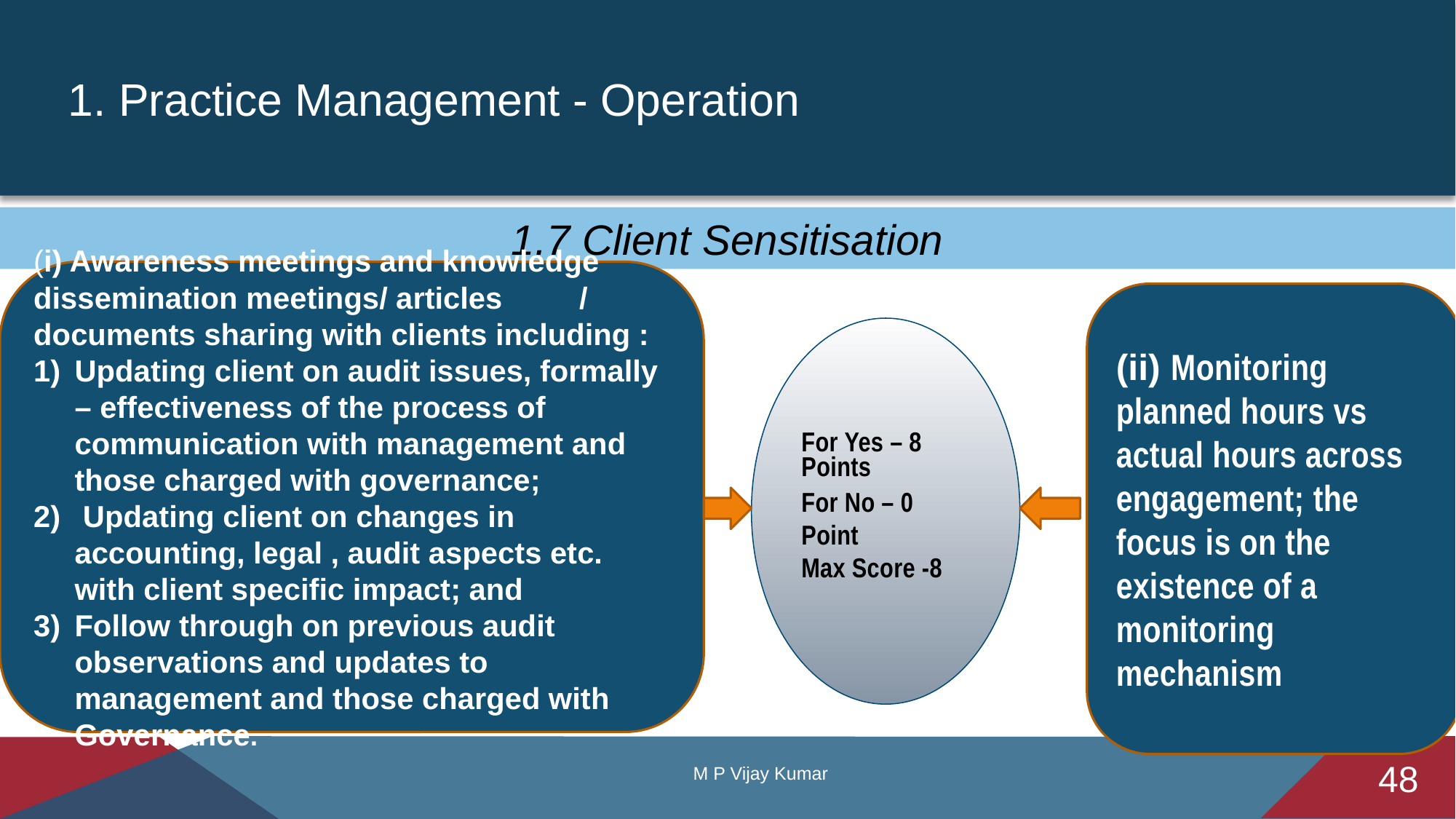

1. Practice Management - Operation
1.7 Client Sensitisation
(i) Awareness meetings and knowledge dissemination meetings/ articles 	/ documents sharing with clients including :
Updating client on audit issues, formally – effectiveness of the process of communication with management and those charged with governance;
 Updating client on changes in accounting, legal , audit aspects etc. with client specific impact; and
Follow through on previous audit observations and updates to management and those charged with Governance.
(ii) Monitoring planned hours vs actual hours across engagement; the focus is on the existence of a monitoring mechanism
For Yes – 8
Points
For No – 0 Point
Max Score -8